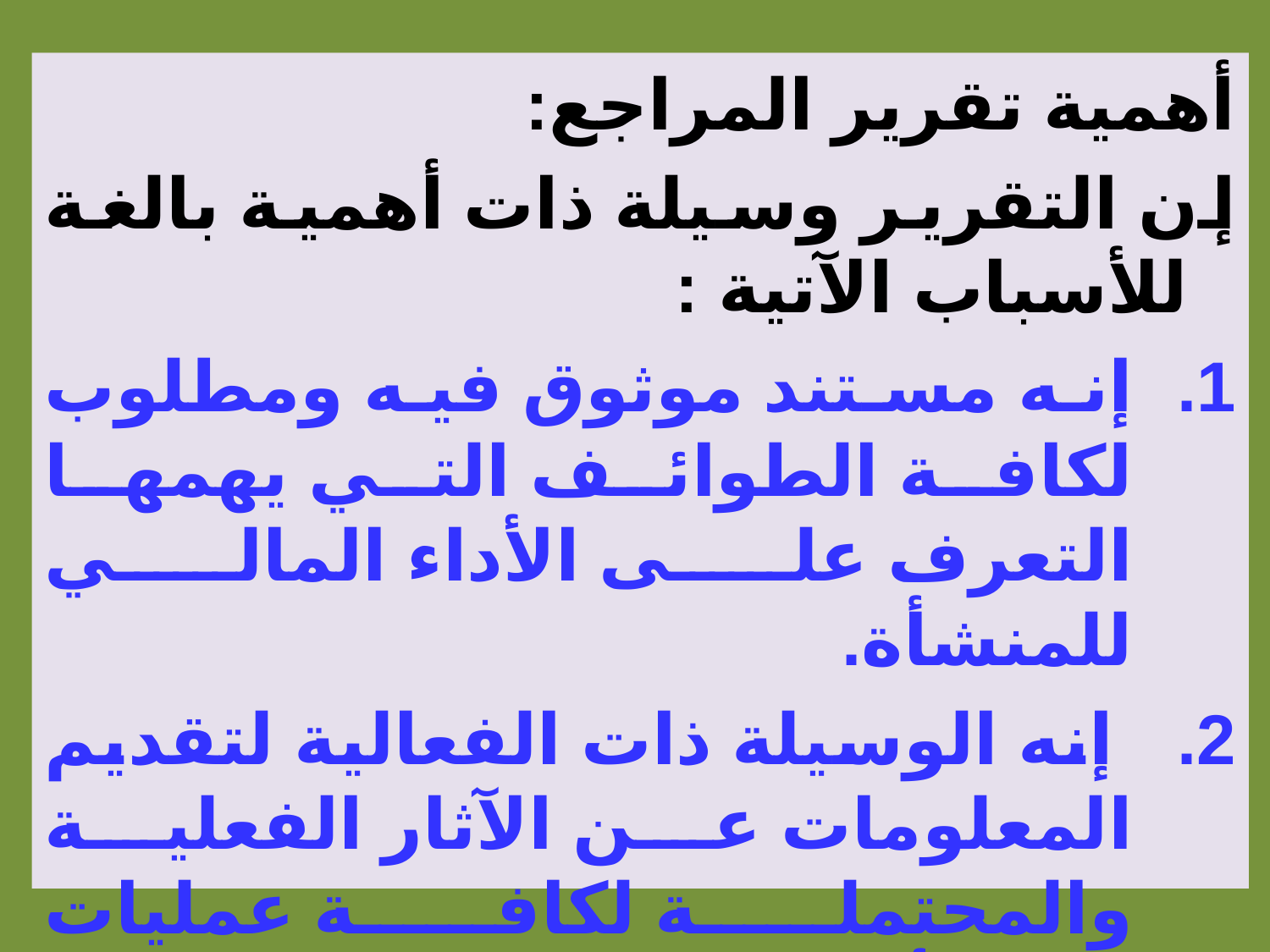

أهمية تقرير المراجع:
إن التقرير وسيلة ذات أهمية بالغة للأسباب الآتية :
إنه مستند موثوق فيه ومطلوب لكافة الطوائف التي يهمها التعرف على الأداء المالي للمنشأة.
 إنه الوسيلة ذات الفعالية لتقديم المعلومات عن الآثار الفعلية والمحتملة لكافة عمليات المنشأة والمحافظة على كيانها ، وعلى علاقتها بالغير بالصورة التي تحقق إشباع مستخدمي معلومات التقرير بقدر الإمكان .